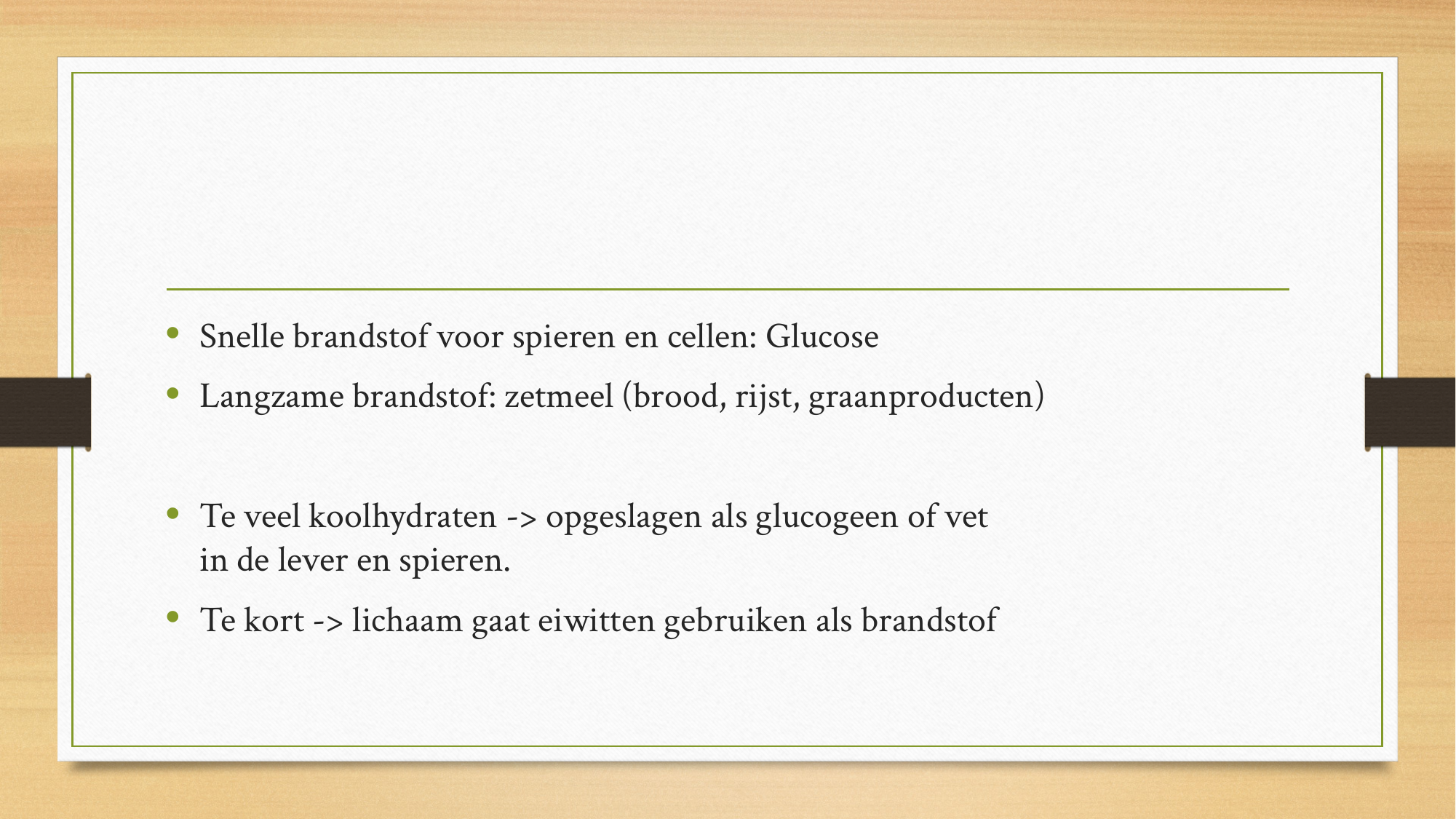

#
Snelle brandstof voor spieren en cellen: Glucose
Langzame brandstof: zetmeel (brood, rijst, graanproducten)

Te veel koolhydraten -> opgeslagen als glucogeen of vet
in de lever en spieren.
Te kort -> lichaam gaat eiwitten gebruiken als brandstof